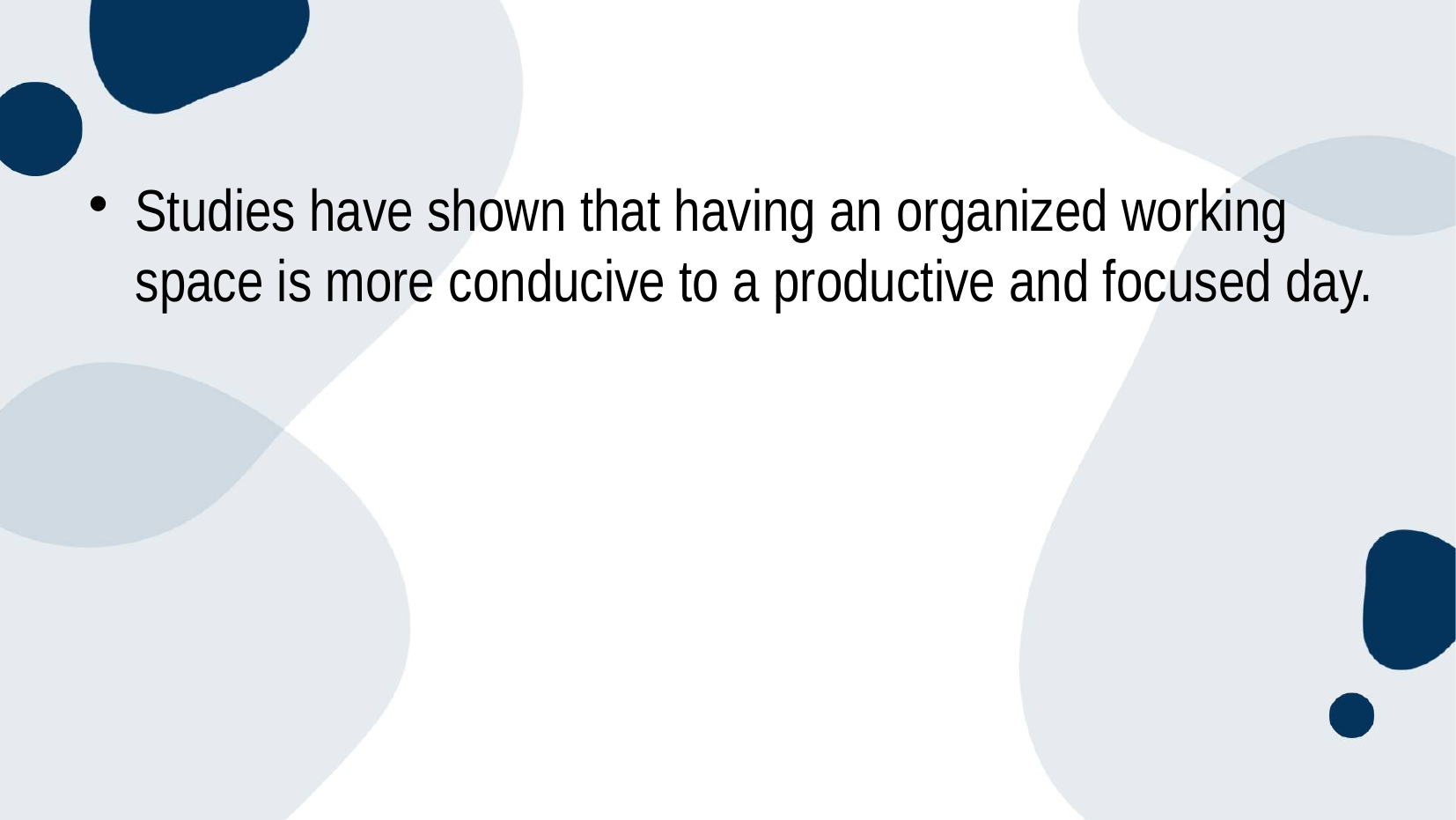

Studies have shown that having an organized working space is more conducive to a productive and focused day.